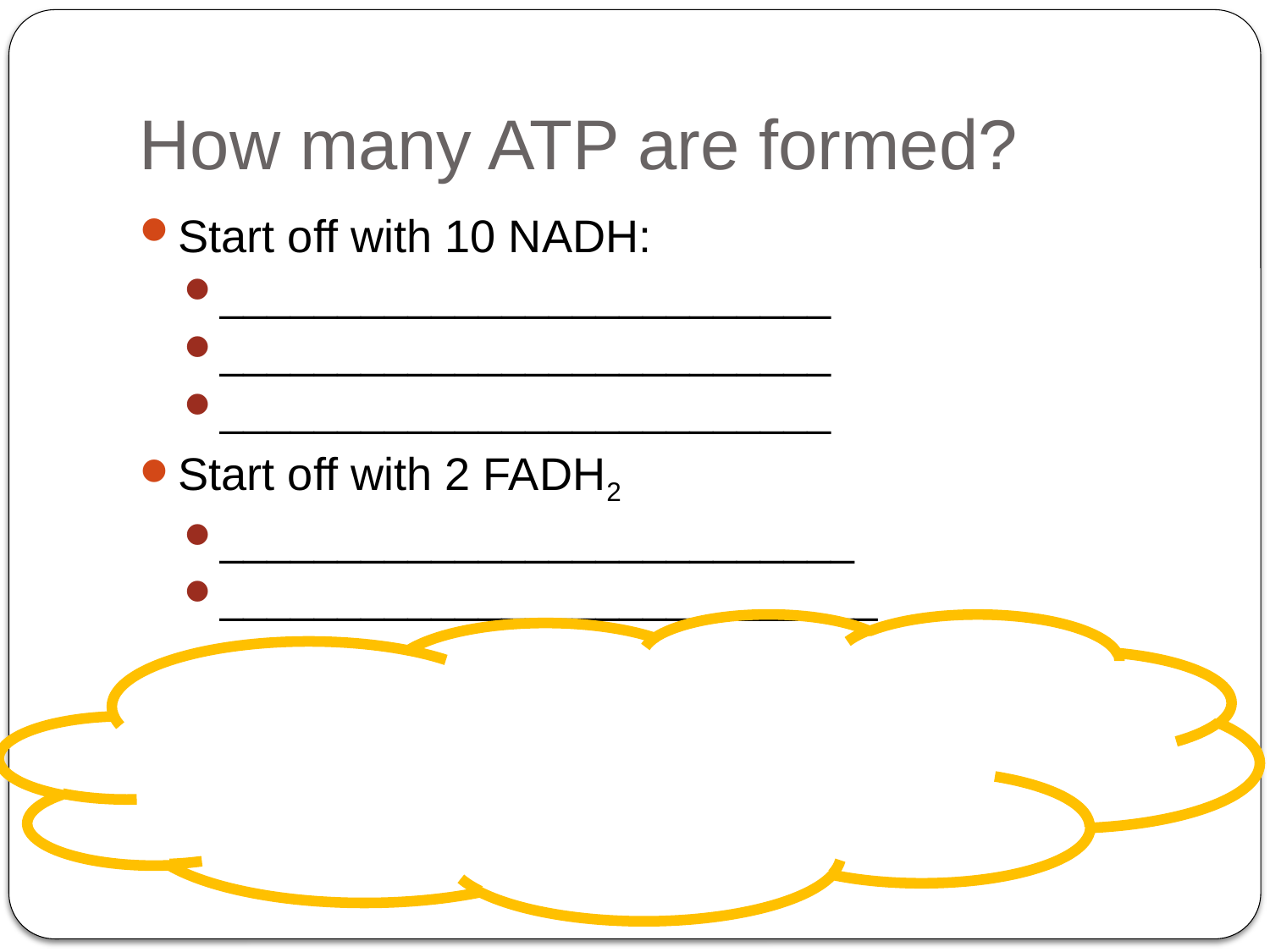

# How many ATP are formed?
Start off with 10 NADH:
__________________________
__________________________
__________________________
Start off with 2 FADH2
___________________________
____________________________